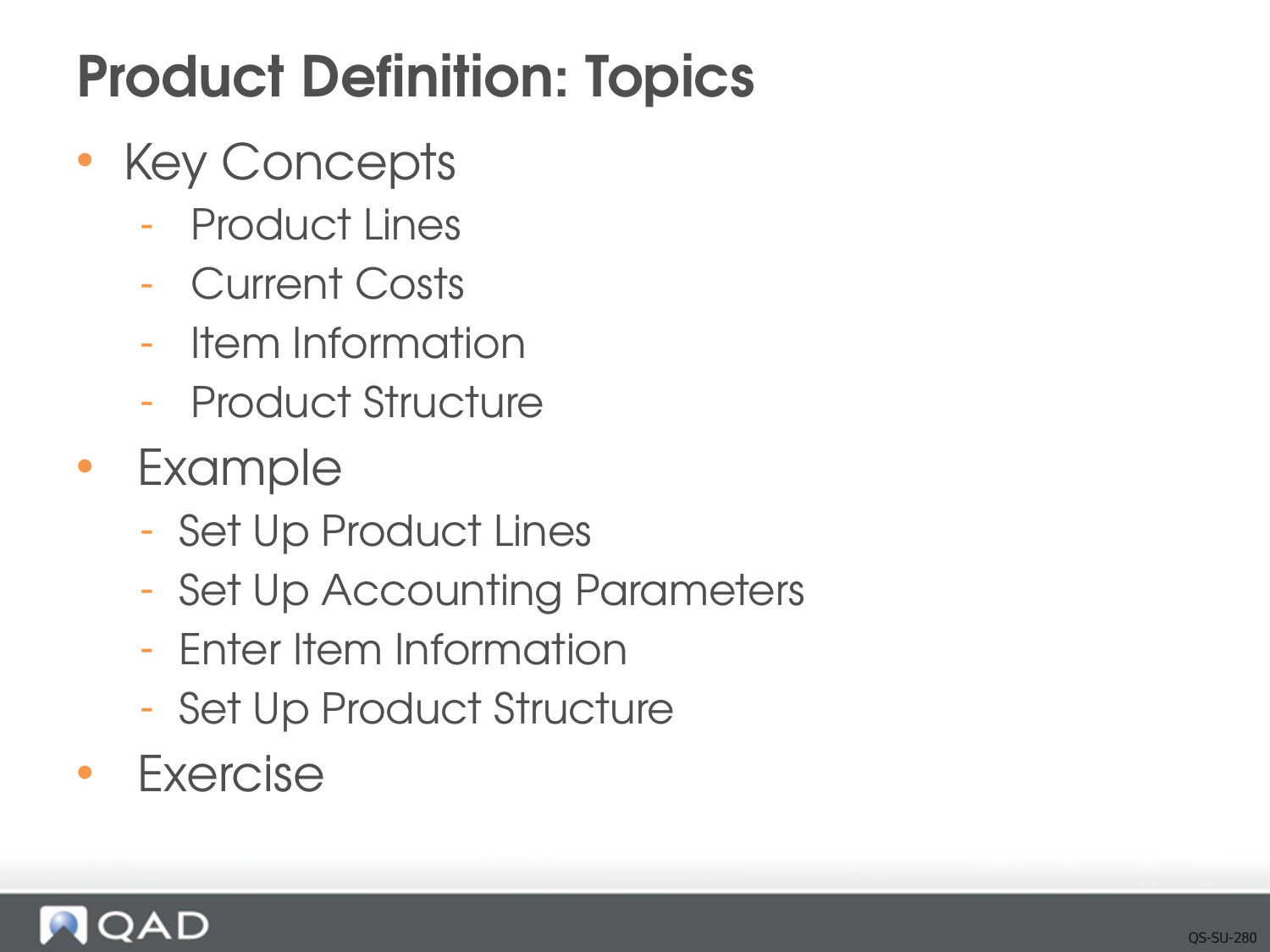

# Product Definition: Topics
Key Concepts
 Product Lines
 Current Costs
 Item Information
 Product Structure
 Example
Set Up Product Lines
Set Up Accounting Parameters
Enter Item Information
Set Up Product Structure
 Exercise

QS-SU-280